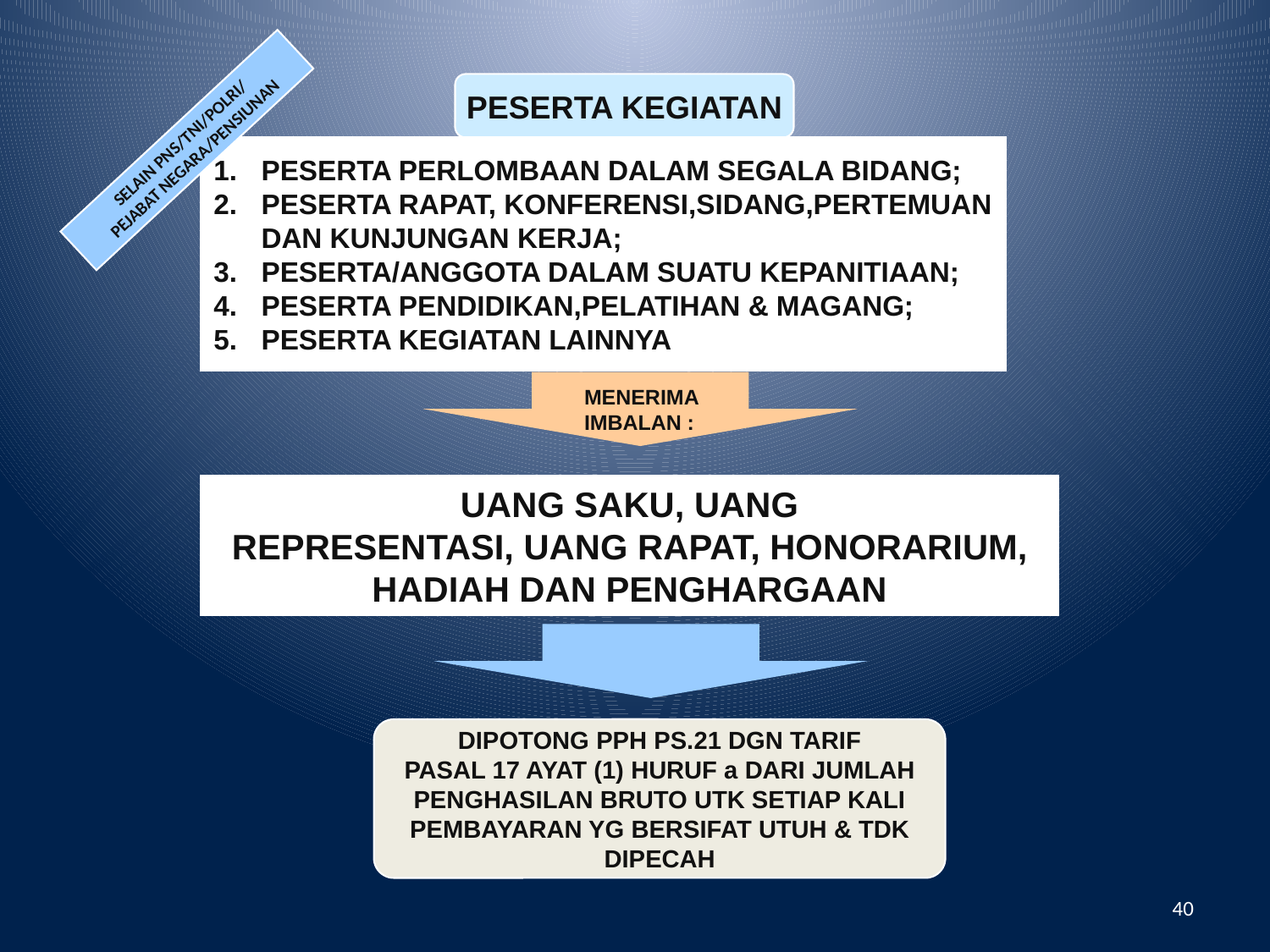

PESERTA KEGIATAN
SELAIN PNS/TNI/POLRI/
PEJABAT NEGARA/PENSIUNAN
PESERTA PERLOMBAAN DALAM SEGALA BIDANG;
PESERTA RAPAT, KONFERENSI,SIDANG,PERTEMUAN
	DAN KUNJUNGAN KERJA;
PESERTA/ANGGOTA DALAM SUATU KEPANITIAAN;
PESERTA PENDIDIKAN,PELATIHAN & MAGANG;
PESERTA KEGIATAN LAINNYA

MENERIMA
IMBALAN :
UANG SAKU, UANG
REPRESENTASI, UANG RAPAT, HONORARIUM, HADIAH DAN PENGHARGAAN

DIPOTONG PPH PS.21 DGN TARIF
PASAL 17 AYAT (1) HURUF a DARI JUMLAH
PENGHASILAN BRUTO UTK SETIAP KALI
PEMBAYARAN YG BERSIFAT UTUH & TDK
DIPECAH
40